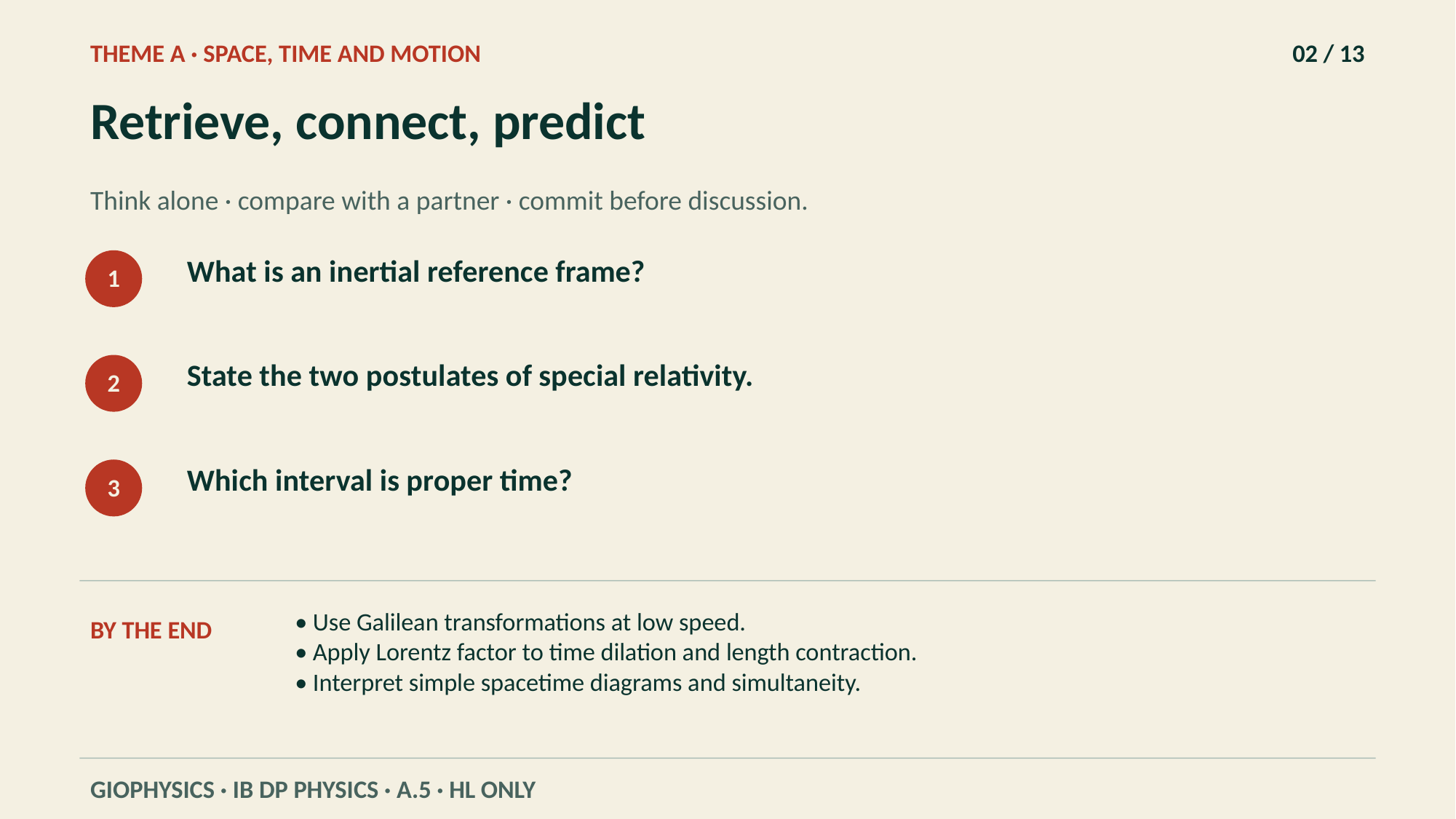

THEME A · SPACE, TIME AND MOTION
02 / 13
Retrieve, connect, predict
Think alone · compare with a partner · commit before discussion.
What is an inertial reference frame?

1
State the two postulates of special relativity.

2
Which interval is proper time?

3

• Use Galilean transformations at low speed.
• Apply Lorentz factor to time dilation and length contraction.
• Interpret simple spacetime diagrams and simultaneity.
BY THE END

GIOPHYSICS · IB DP PHYSICS · A.5 · HL ONLY